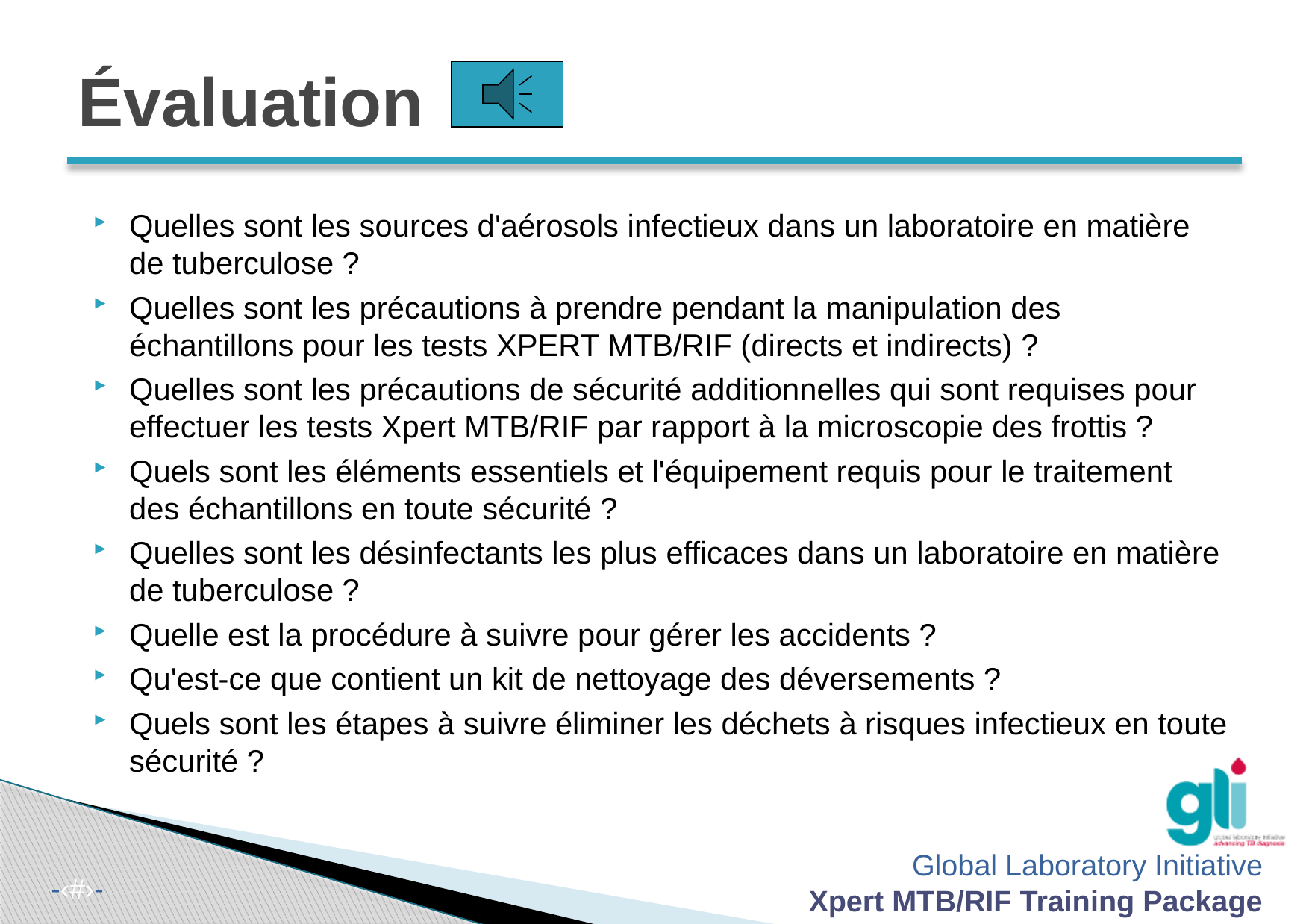

# Évaluation

Quelles sont les sources d'aérosols infectieux dans un laboratoire en matière de tuberculose ?
Quelles sont les précautions à prendre pendant la manipulation des échantillons pour les tests XPERT MTB/RIF (directs et indirects) ?
Quelles sont les précautions de sécurité additionnelles qui sont requises pour effectuer les tests Xpert MTB/RIF par rapport à la microscopie des frottis ?
Quels sont les éléments essentiels et l'équipement requis pour le traitement des échantillons en toute sécurité ?
Quelles sont les désinfectants les plus efficaces dans un laboratoire en matière de tuberculose ?
Quelle est la procédure à suivre pour gérer les accidents ?
Qu'est-ce que contient un kit de nettoyage des déversements ?
Quels sont les étapes à suivre éliminer les déchets à risques infectieux en toute sécurité ?